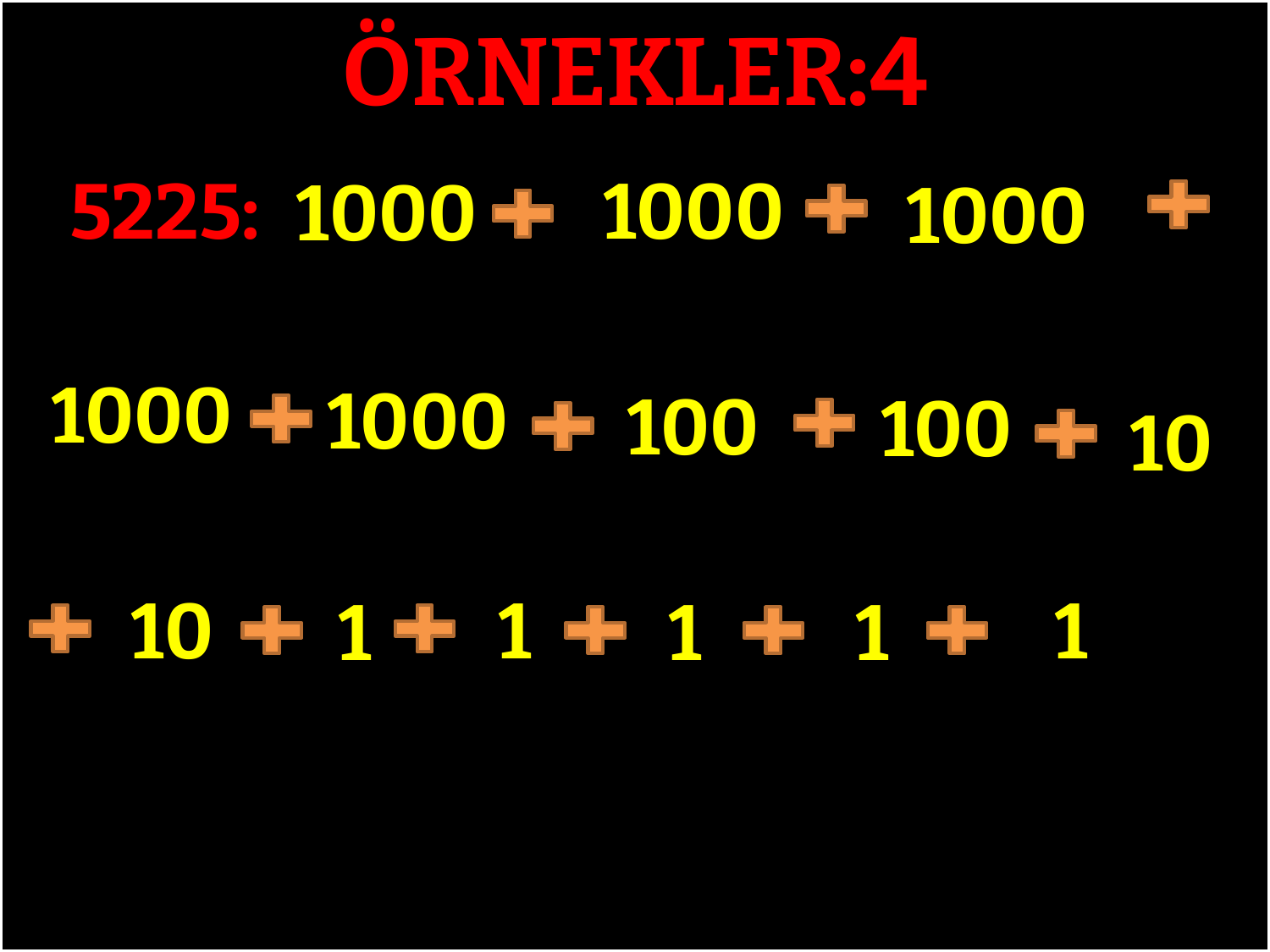

ÖRNEKLER:4
5225:
1000
1000
1000

#
1000
1000
100
100

10

1
1
10
1
1
1